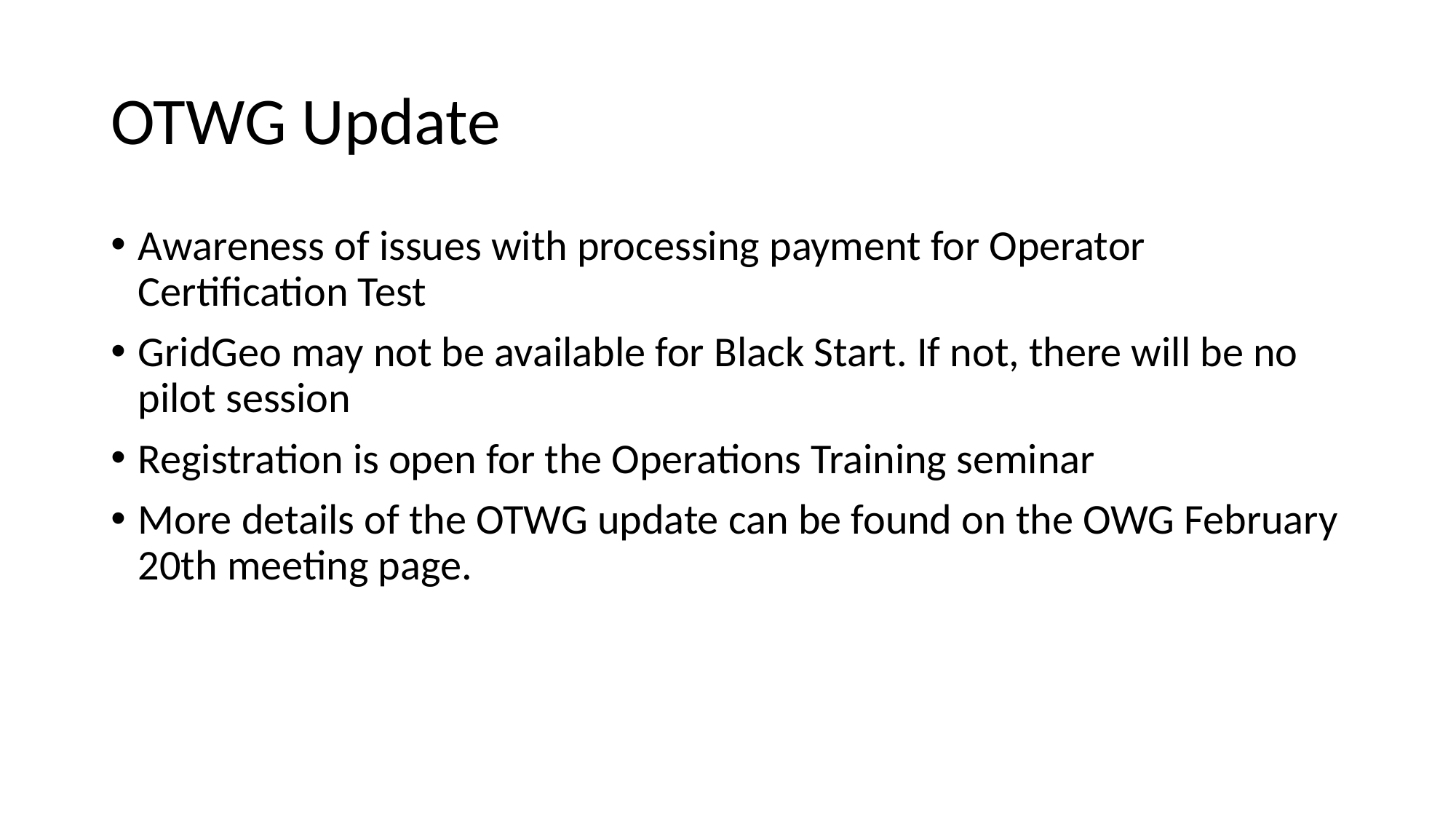

# OTWG Update
Awareness of issues with processing payment for Operator Certification Test
GridGeo may not be available for Black Start. If not, there will be no pilot session
Registration is open for the Operations Training seminar
More details of the OTWG update can be found on the OWG February 20th meeting page.